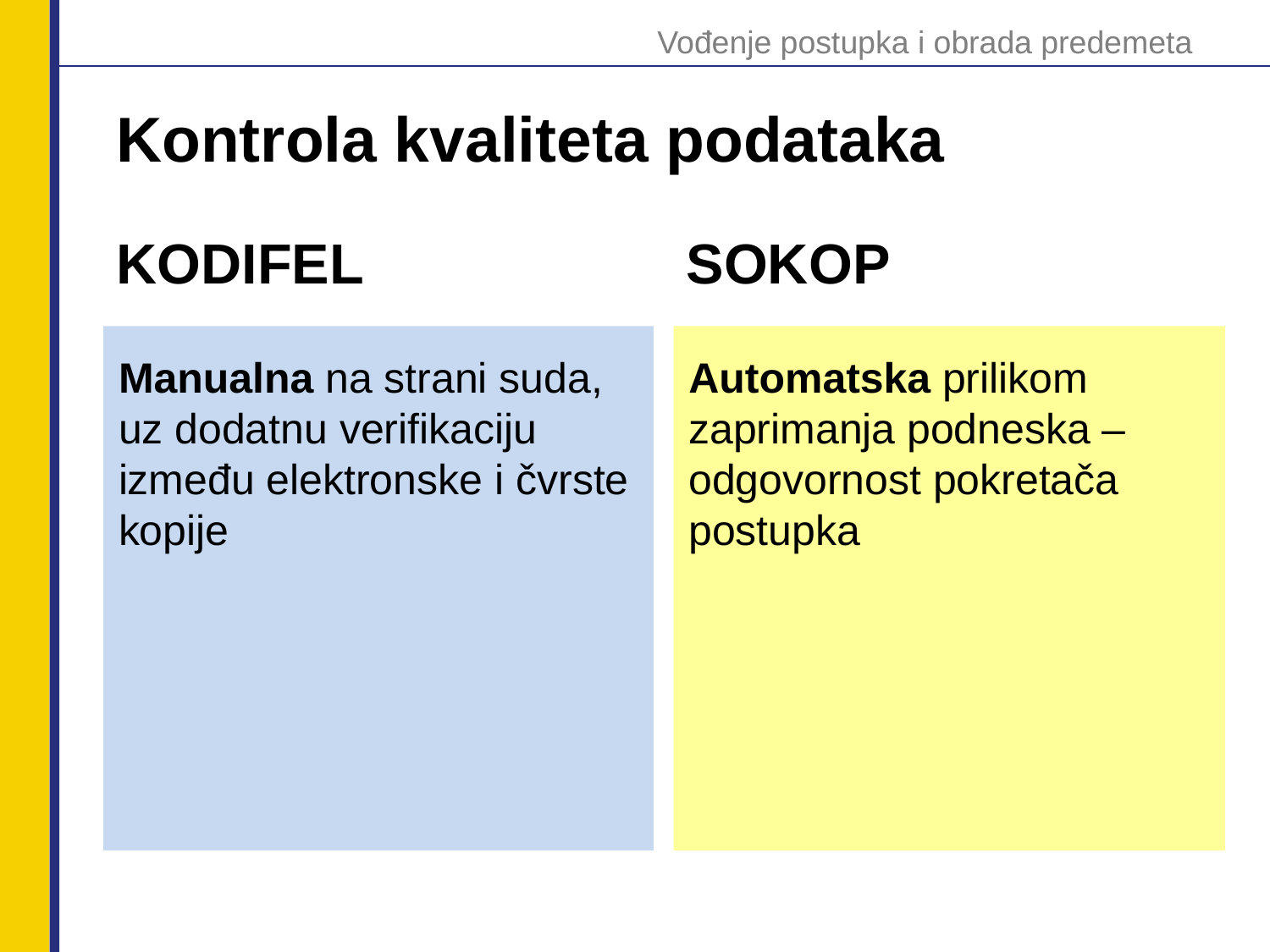

Vođenje postupka i obrada predemeta
# Kontrola kvaliteta podataka
KODIFEL
SOKOP
Manualna na strani suda, uz dodatnu verifikaciju između elektronske i čvrste kopije
Automatska prilikom zaprimanja podneska – odgovornost pokretača postupka